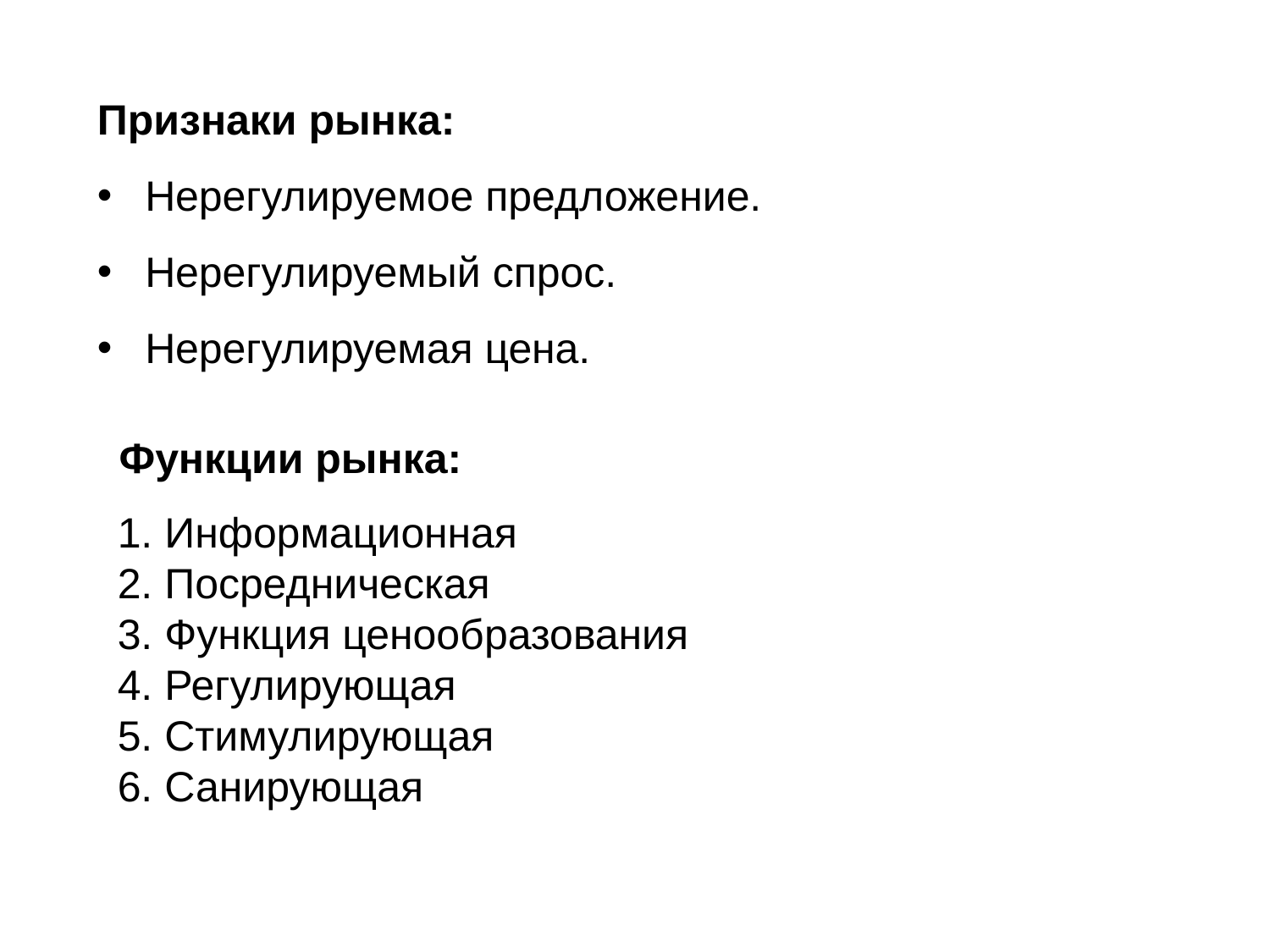

Признаки рынка:
Нерегулируемое предложение.
Нерегулируемый спрос.
Нерегулируемая цена.
Функции рынка:
1. Информационная
2. Посредническая
3. Функция ценообразования
4. Регулирующая
5. Стимулирующая
6. Санирующая